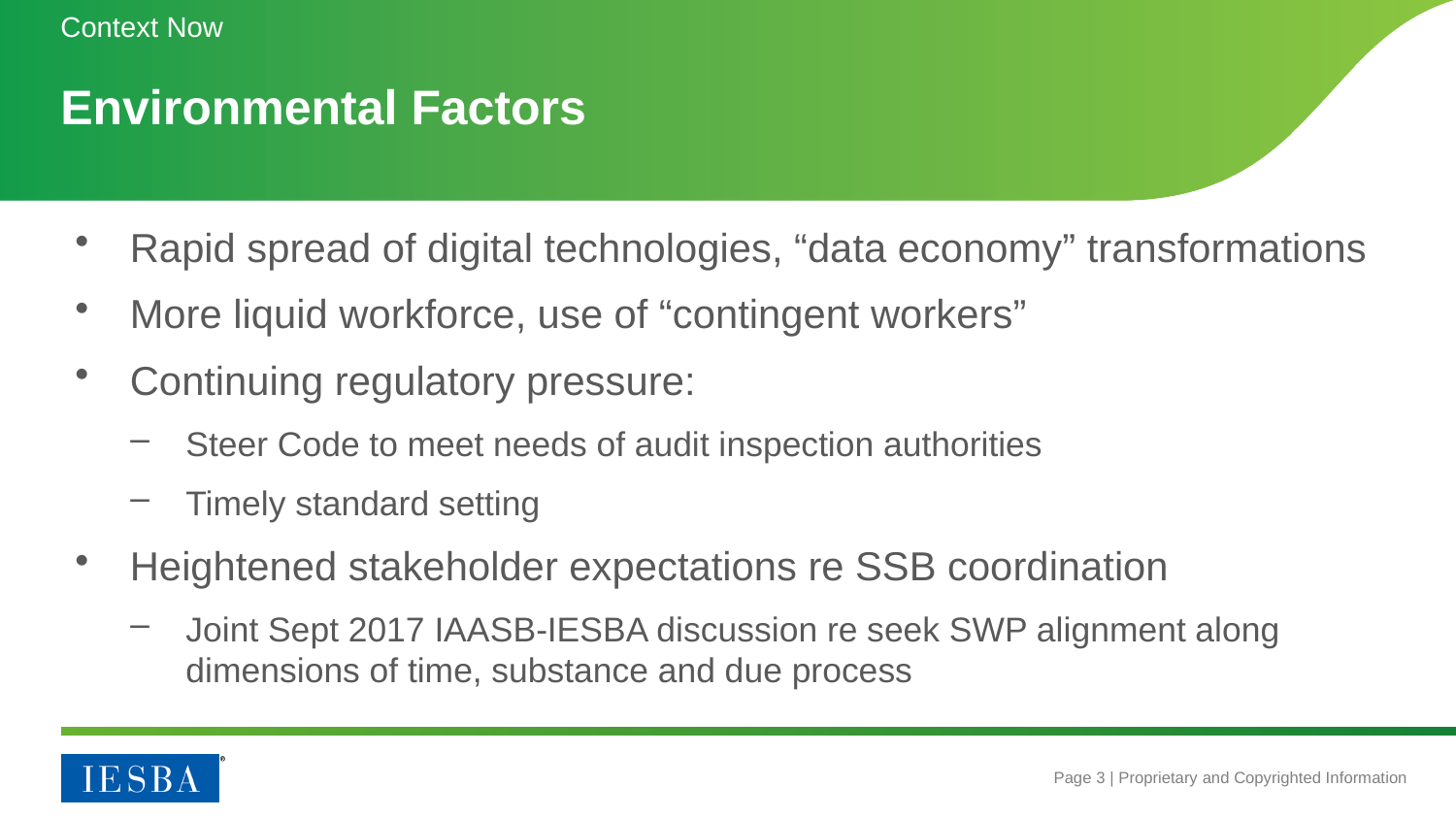

Context Now
# Environmental Factors
Rapid spread of digital technologies, “data economy” transformations
More liquid workforce, use of “contingent workers”
Continuing regulatory pressure:
Steer Code to meet needs of audit inspection authorities
Timely standard setting
Heightened stakeholder expectations re SSB coordination
Joint Sept 2017 IAASB-IESBA discussion re seek SWP alignment along dimensions of time, substance and due process